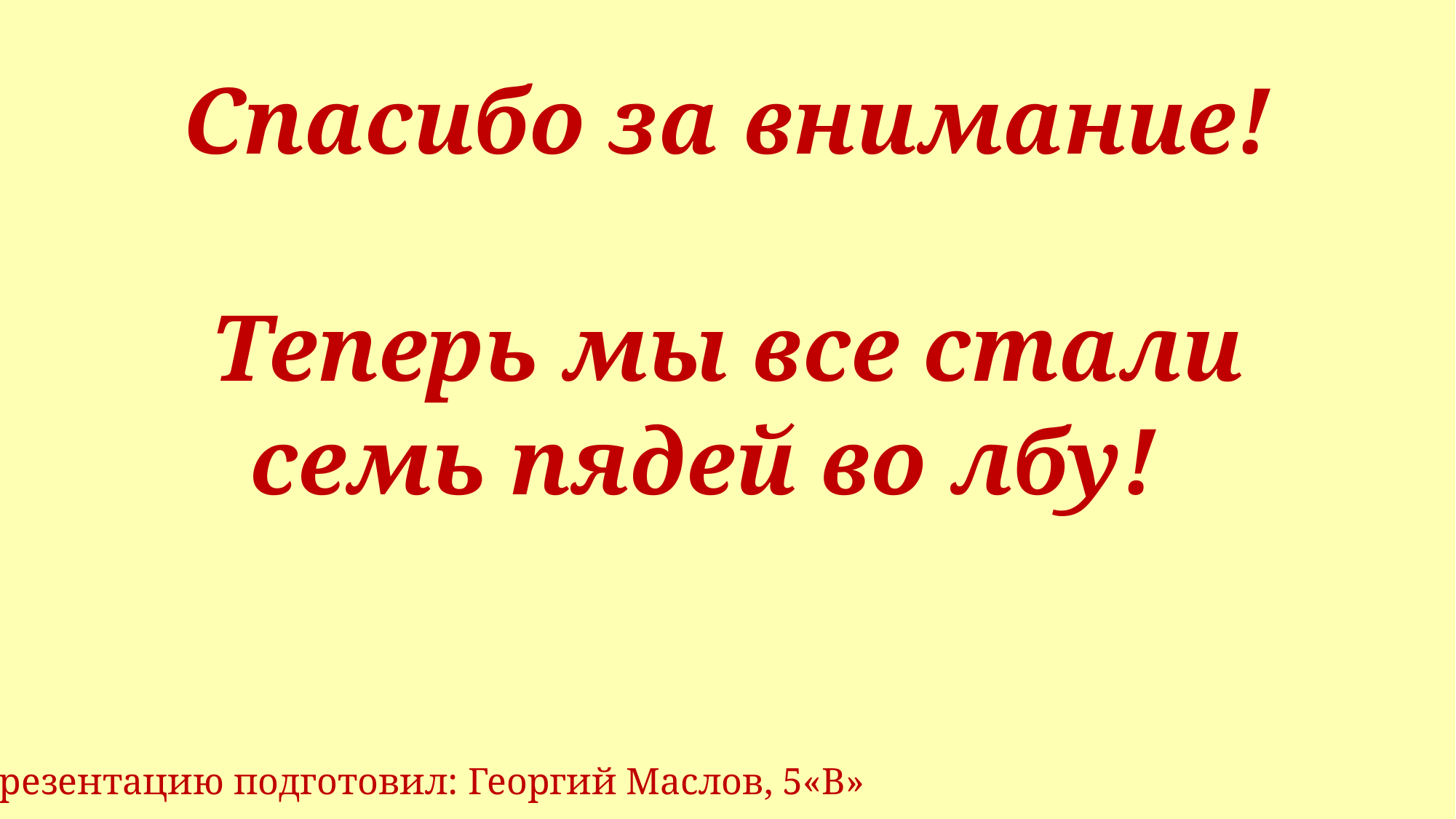

Спасибо за внимание!

Теперь мы все стали
семь пядей во лбу!
Презентацию подготовил: Георгий Маслов, 5«В»